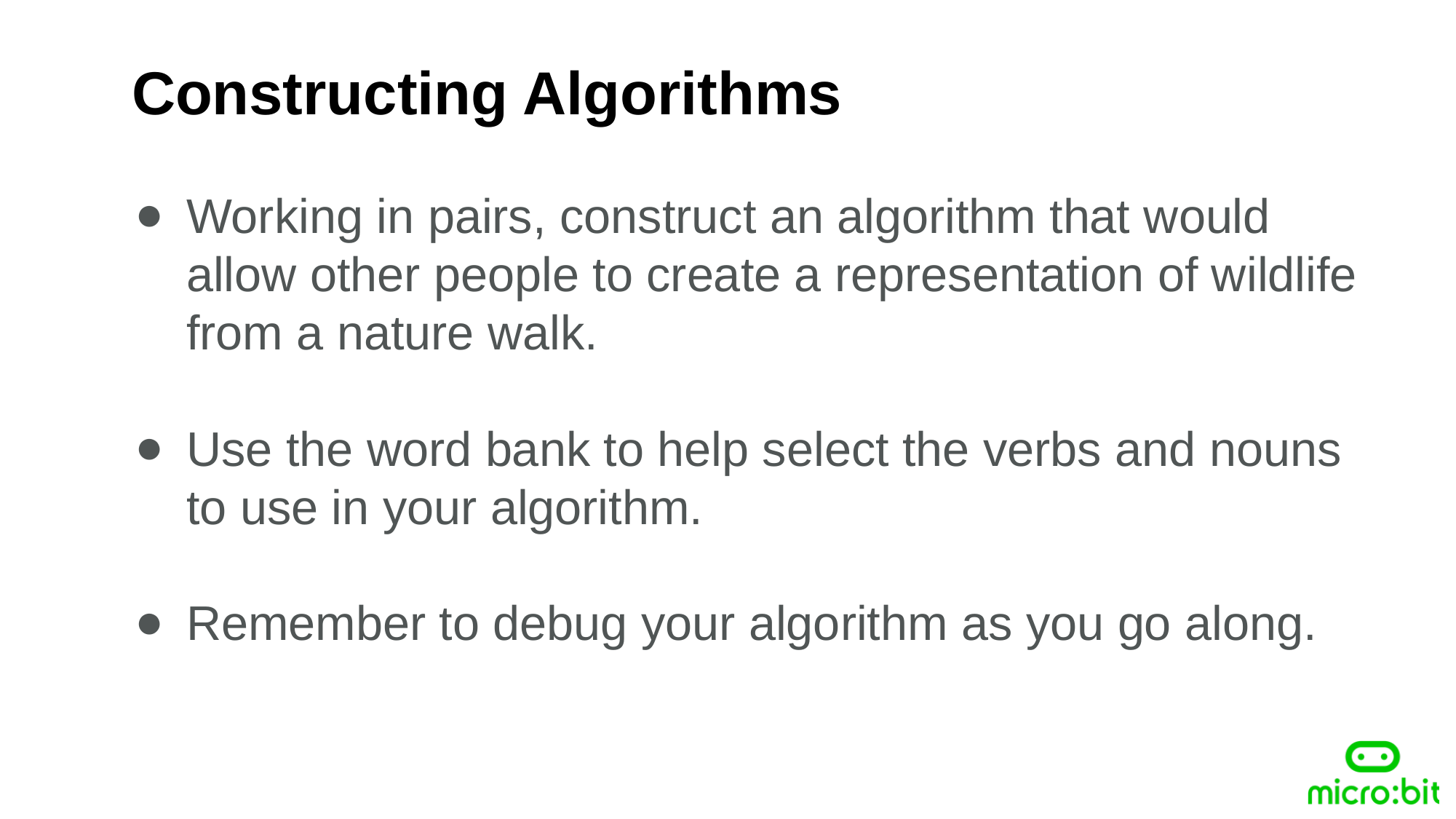

Constructing Algorithms

Working in pairs, construct an algorithm that would allow other people to create a representation of wildlife from a nature walk.

Use the word bank to help select the verbs and nouns to use in your algorithm.

Remember to debug your algorithm as you go along.